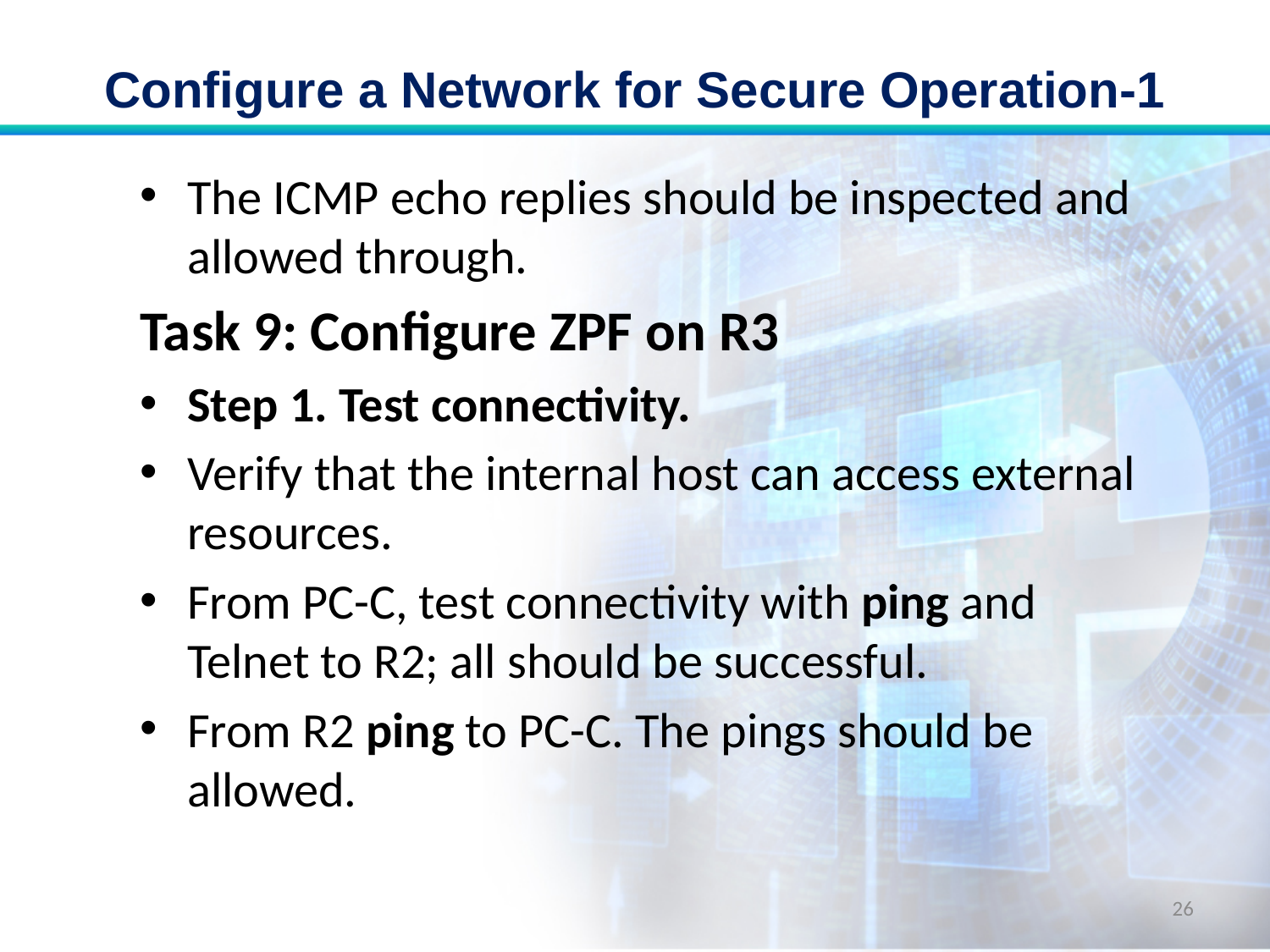

# Configure a Network for Secure Operation-1
The ICMP echo replies should be inspected and allowed through.
Task 9: Configure ZPF on R3
Step 1. Test connectivity.
Verify that the internal host can access external resources.
From PC-C, test connectivity with ping and Telnet to R2; all should be successful.
From R2 ping to PC-C. The pings should be allowed.

26